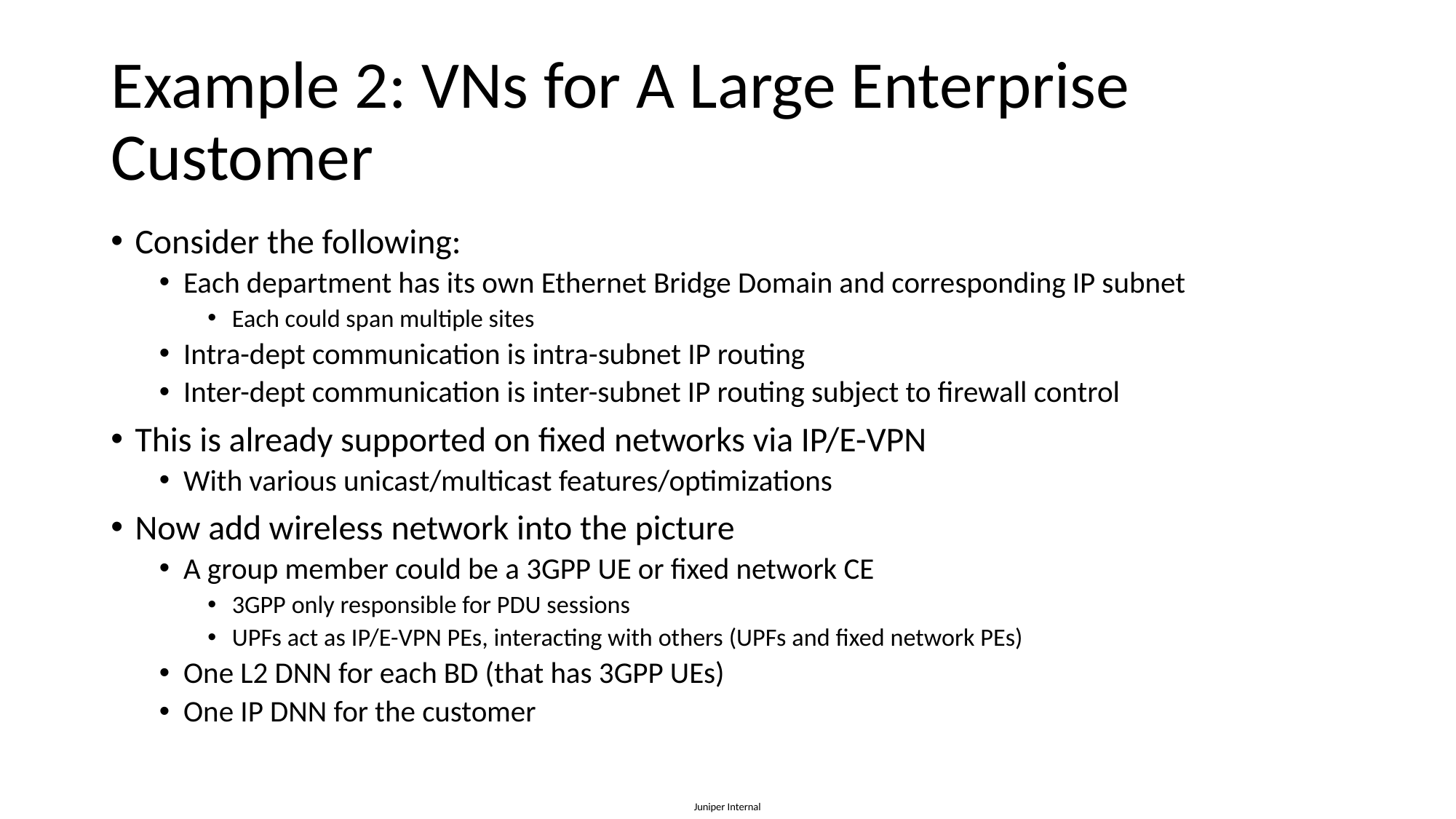

# Example 2: VNs for A Large Enterprise Customer
Consider the following:
Each department has its own Ethernet Bridge Domain and corresponding IP subnet
Each could span multiple sites
Intra-dept communication is intra-subnet IP routing
Inter-dept communication is inter-subnet IP routing subject to firewall control
This is already supported on fixed networks via IP/E-VPN
With various unicast/multicast features/optimizations
Now add wireless network into the picture
A group member could be a 3GPP UE or fixed network CE
3GPP only responsible for PDU sessions
UPFs act as IP/E-VPN PEs, interacting with others (UPFs and fixed network PEs)
One L2 DNN for each BD (that has 3GPP UEs)
One IP DNN for the customer